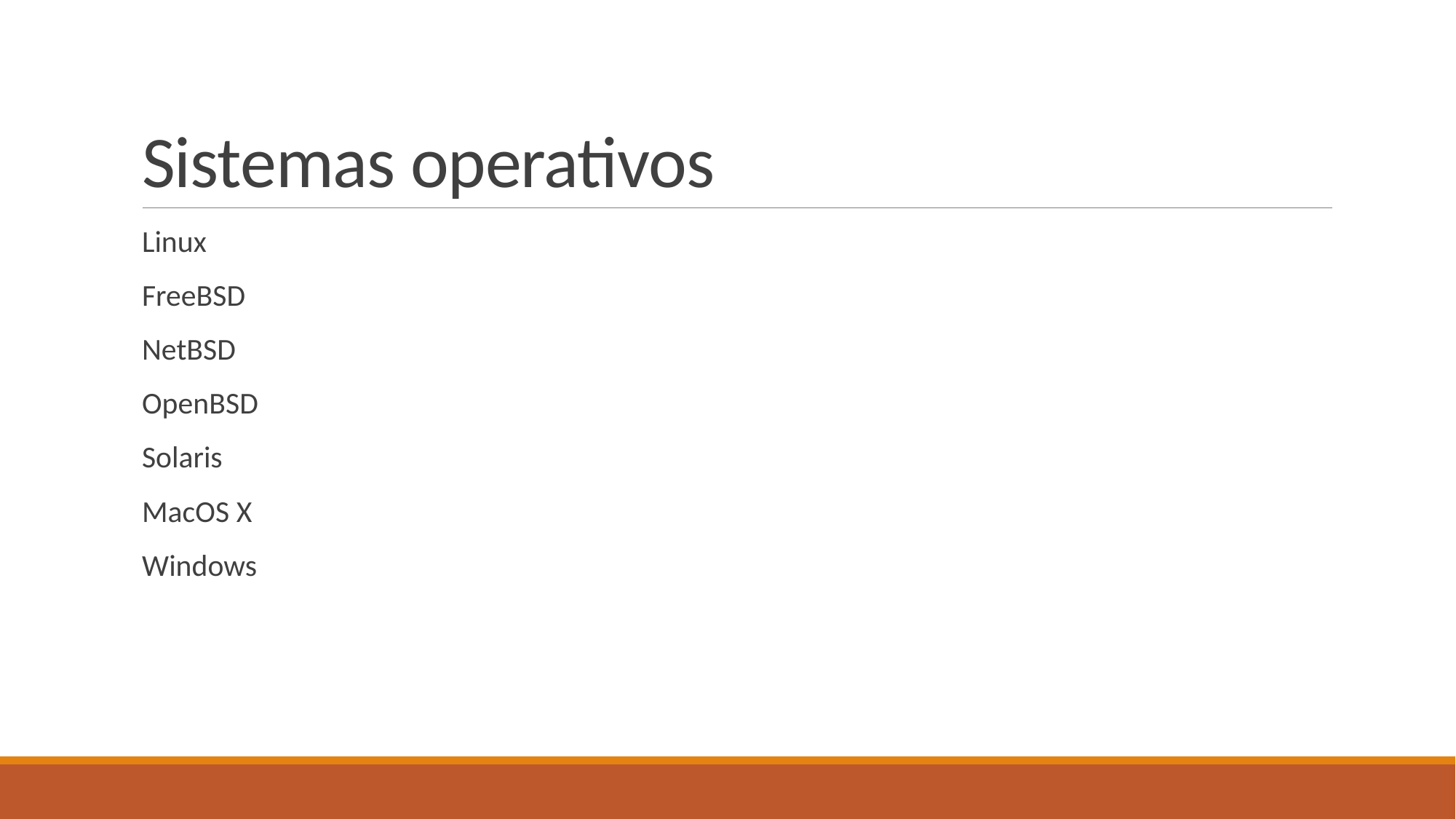

# Sistemas operativos
Linux
FreeBSD
NetBSD
OpenBSD
Solaris
MacOS X
Windows